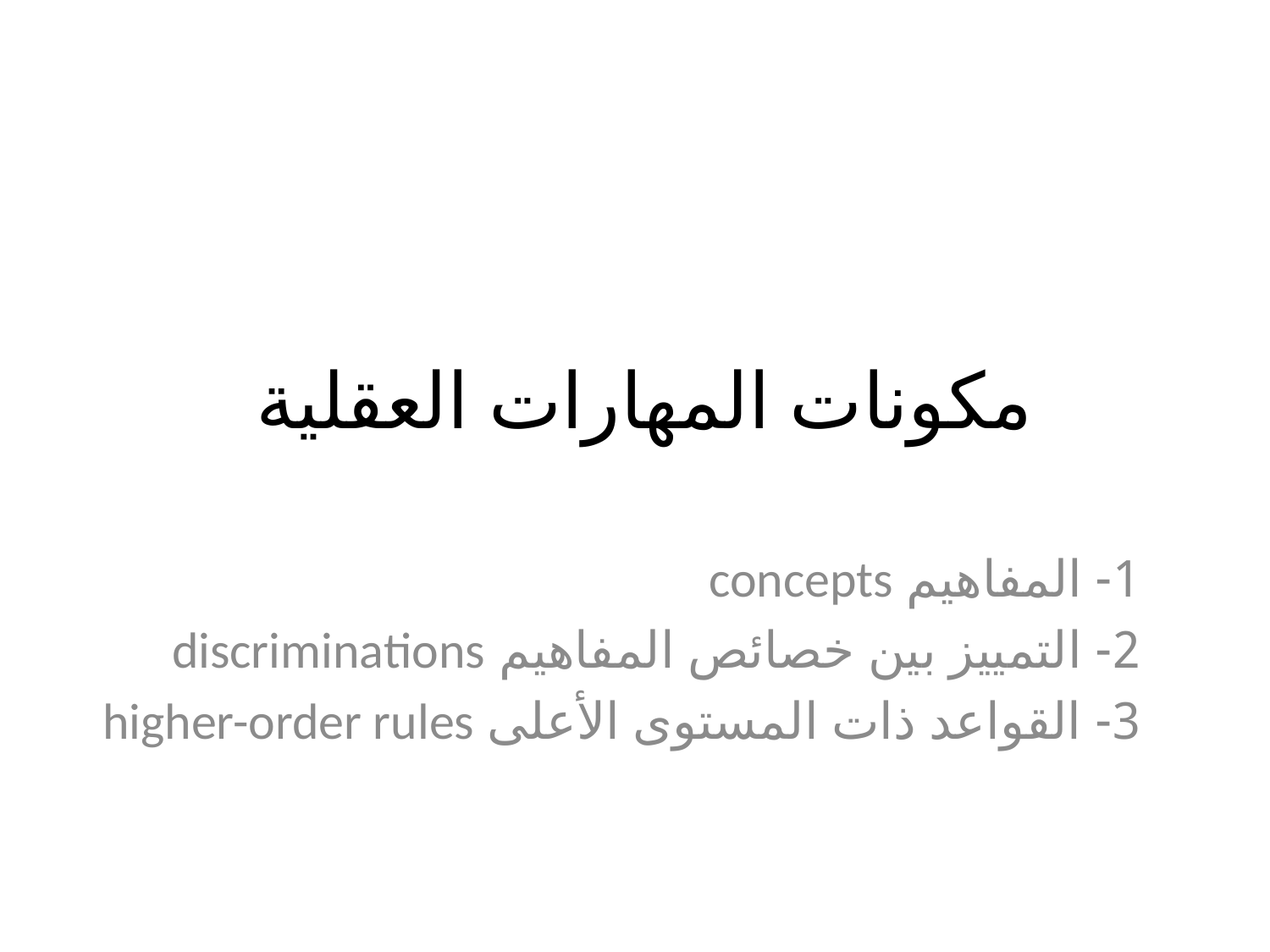

# مكونات المهارات العقلية
1- المفاهيم concepts
2- التمييز بين خصائص المفاهيم discriminations
3- القواعد ذات المستوى الأعلى higher-order rules